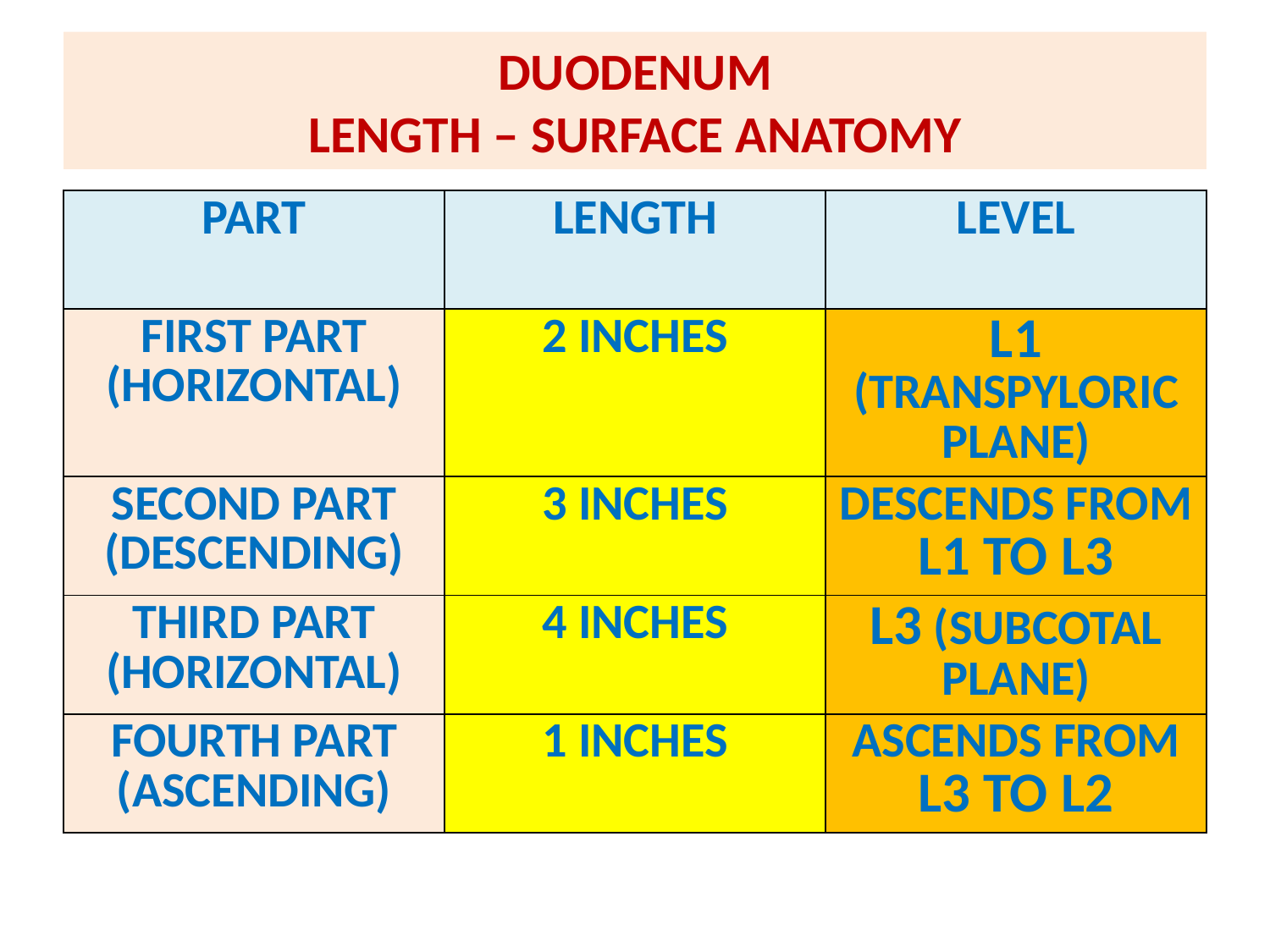

# DUODENUM LENGTH – SURFACE ANATOMY
| PART | LENGTH | LEVEL |
| --- | --- | --- |
| FIRST PART (HORIZONTAL) | 2 INCHES | L1 (TRANSPYLORIC PLANE) |
| SECOND PART (DESCENDING) | 3 INCHES | DESCENDS FROM L1 TO L3 |
| THIRD PART (HORIZONTAL) | 4 INCHES | L3 (SUBCOTAL PLANE) |
| FOURTH PART (ASCENDING) | 1 INCHES | ASCENDS FROM L3 TO L2 |